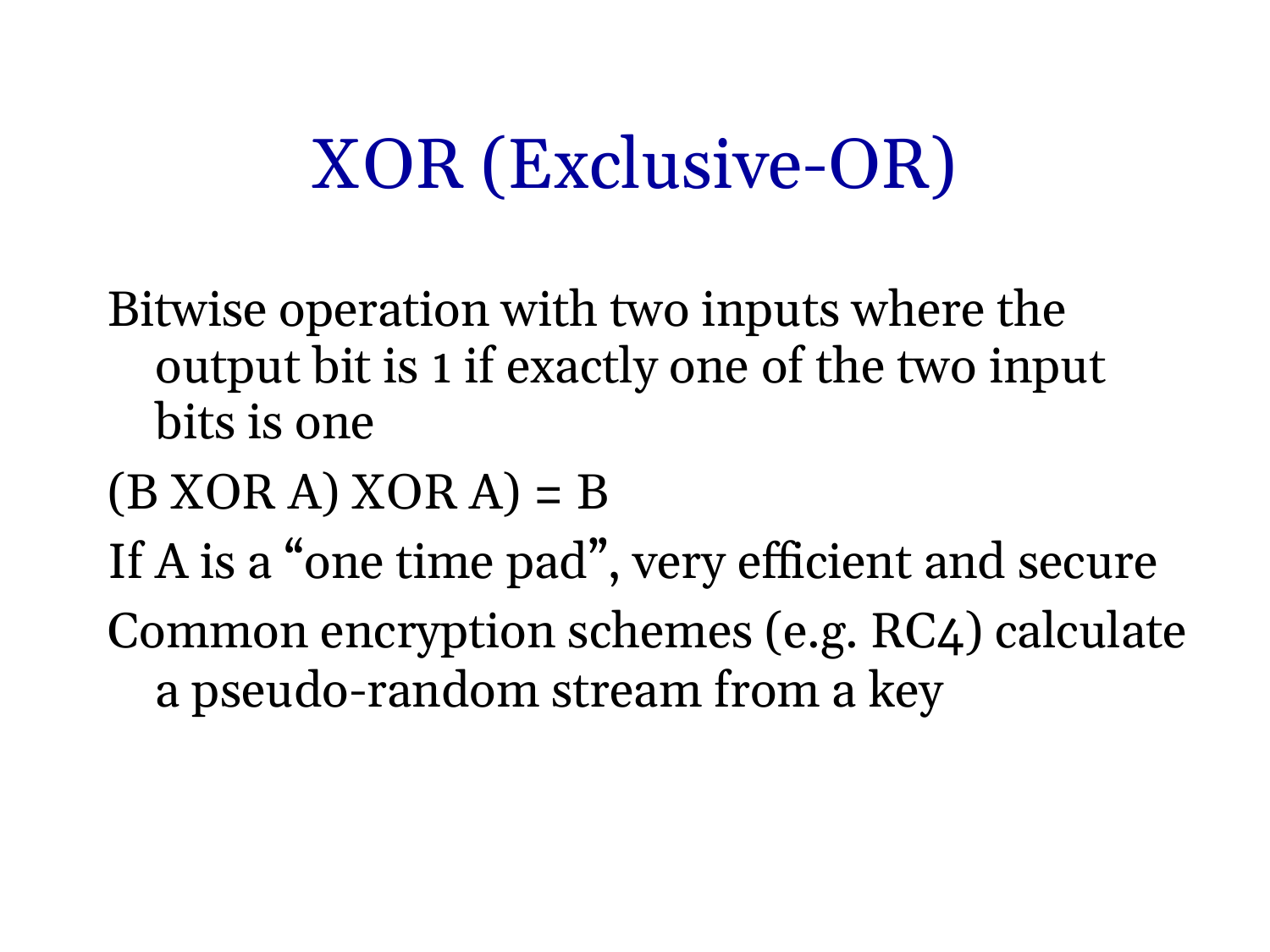

# XOR (Exclusive-OR)
Bitwise operation with two inputs where the output bit is 1 if exactly one of the two input bits is one
(B XOR A) XOR A) = B
If A is a “one time pad”, very efficient and secure
Common encryption schemes (e.g. RC4) calculate a pseudo-random stream from a key